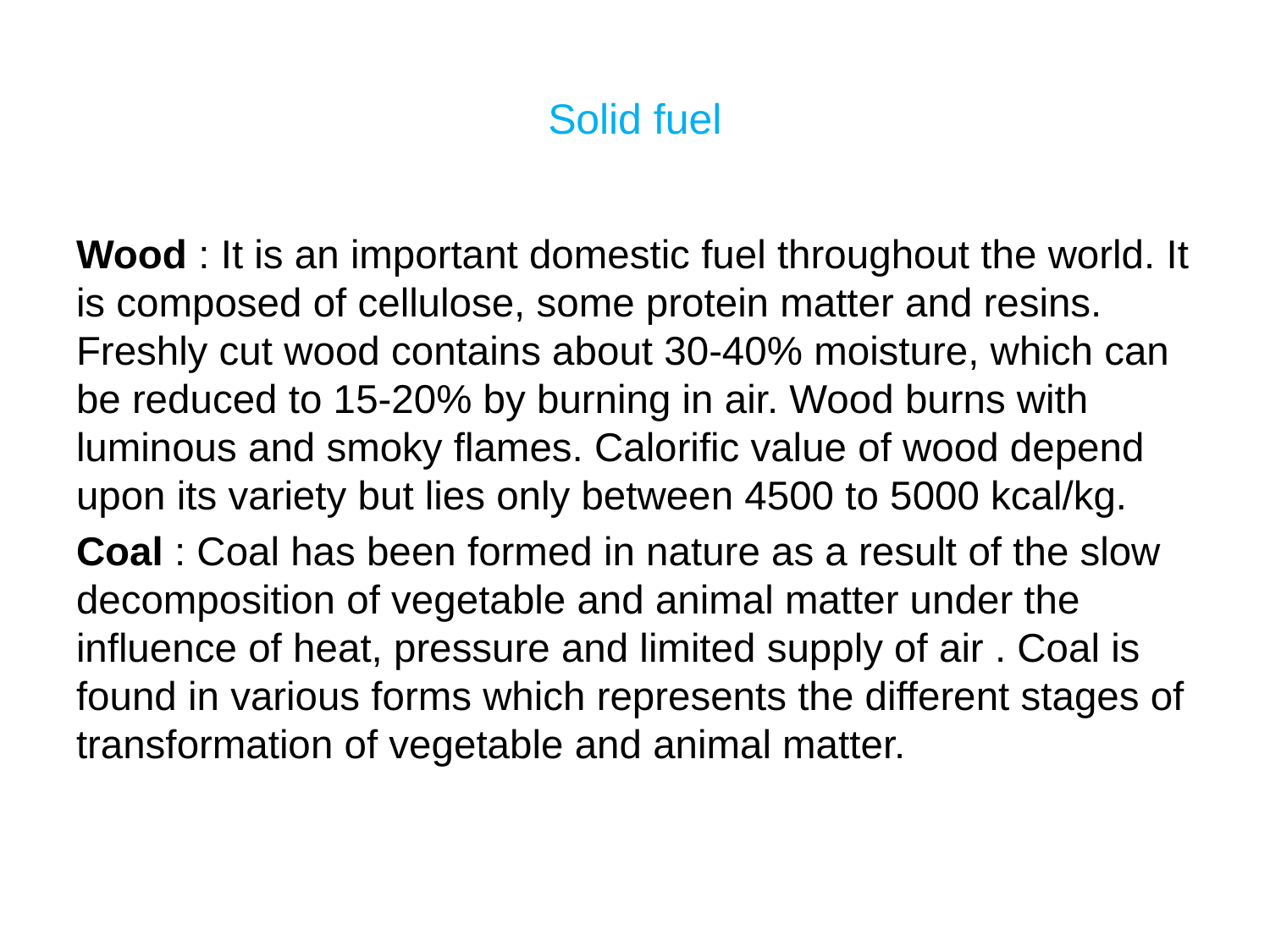

# Solid fuel
Wood : It is an important domestic fuel throughout the world. It is composed of cellulose, some protein matter and resins. Freshly cut wood contains about 30-40% moisture, which can be reduced to 15-20% by burning in air. Wood burns with luminous and smoky flames. Calorific value of wood depend upon its variety but lies only between 4500 to 5000 kcal/kg.
Coal : Coal has been formed in nature as a result of the slow decomposition of vegetable and animal matter under the influence of heat, pressure and limited supply of air . Coal is found in various forms which represents the different stages of transformation of vegetable and animal matter.